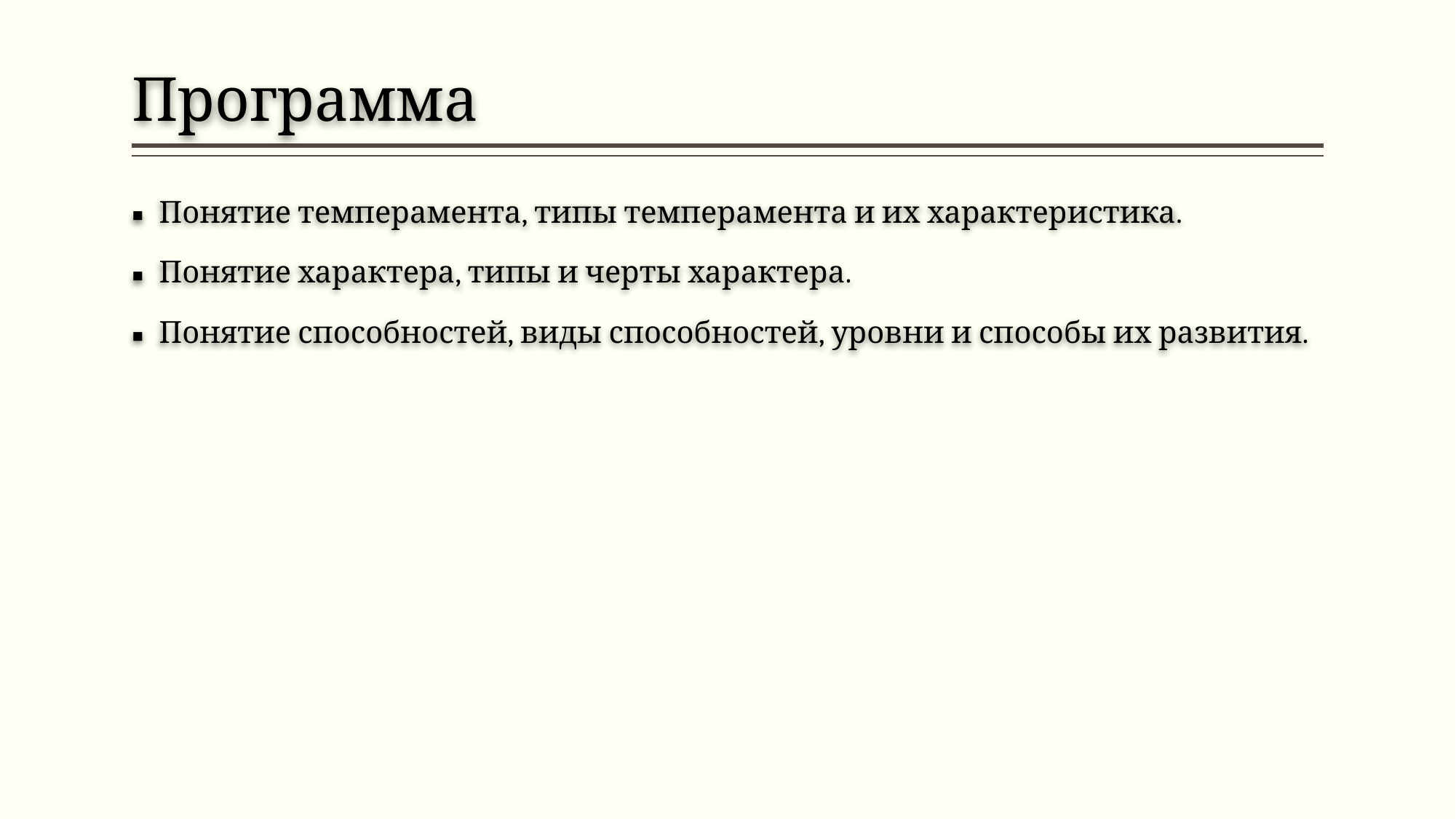

# Программа
Понятие темперамента, типы темперамента и их характеристика.
Понятие характера, типы и черты характера.
Понятие способностей, виды способностей, уровни и способы их развития.